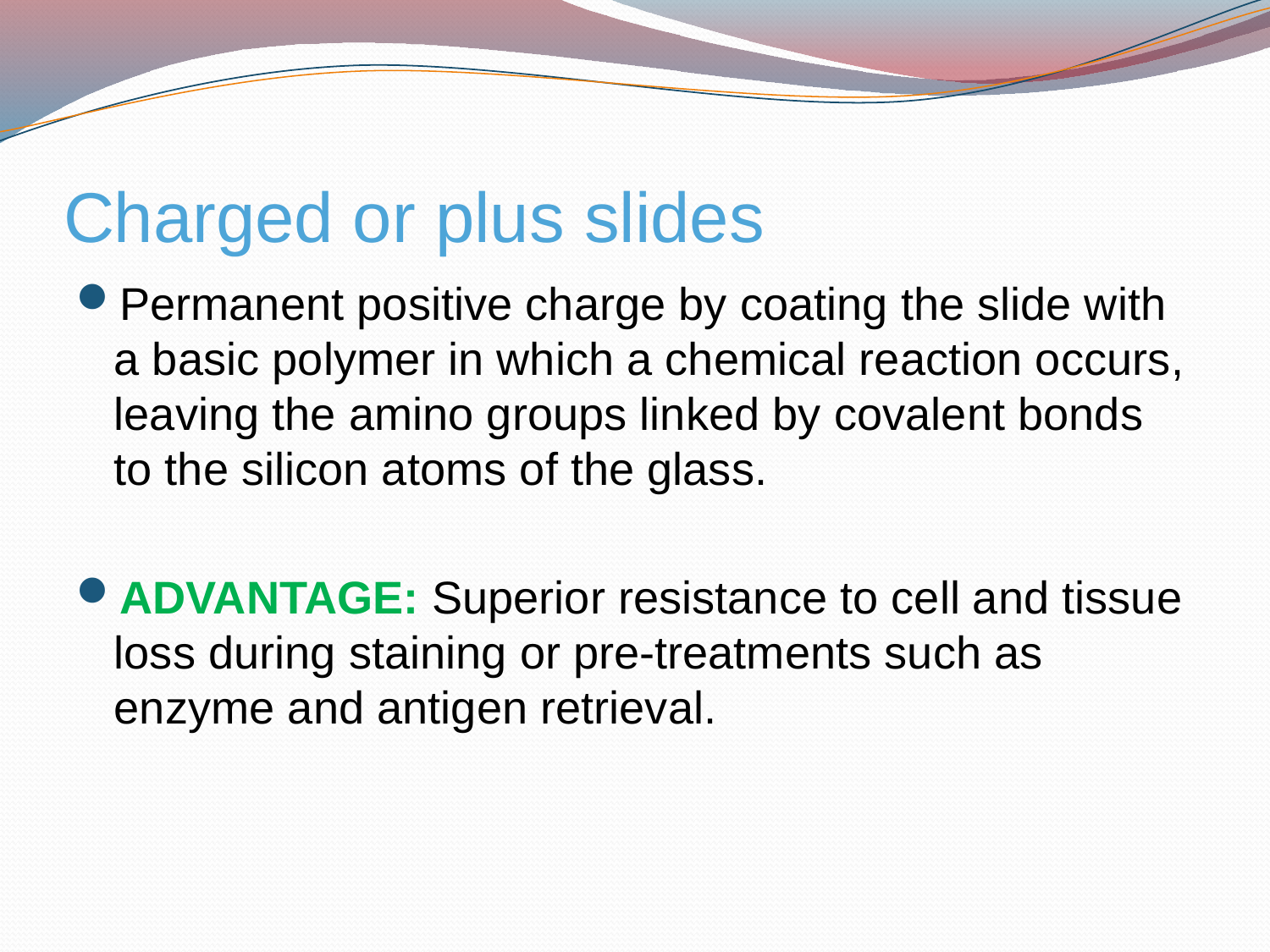

# Charged or plus slides
Permanent positive charge by coating the slide with a basic polymer in which a chemical reaction occurs, leaving the amino groups linked by covalent bonds to the silicon atoms of the glass.

ADVANTAGE: Superior resistance to cell and tissue loss during staining or pre-treatments such as enzyme and antigen retrieval.